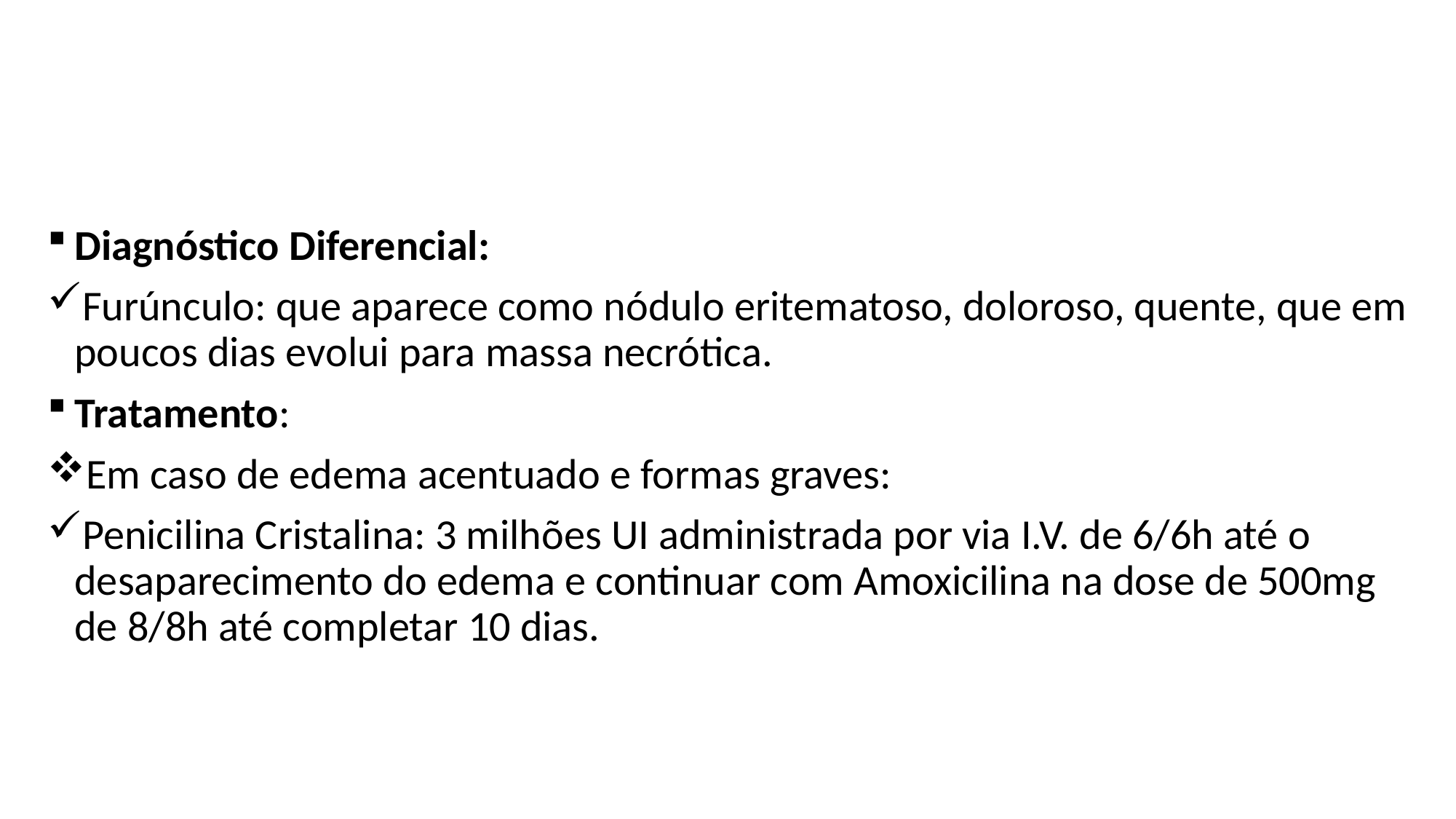

#
Diagnóstico Diferencial:
Furúnculo: que aparece como nódulo eritematoso, doloroso, quente, que em poucos dias evolui para massa necrótica.
Tratamento:
Em caso de edema acentuado e formas graves:
Penicilina Cristalina: 3 milhões UI administrada por via I.V. de 6/6h até o desaparecimento do edema e continuar com Amoxicilina na dose de 500mg de 8/8h até completar 10 dias.